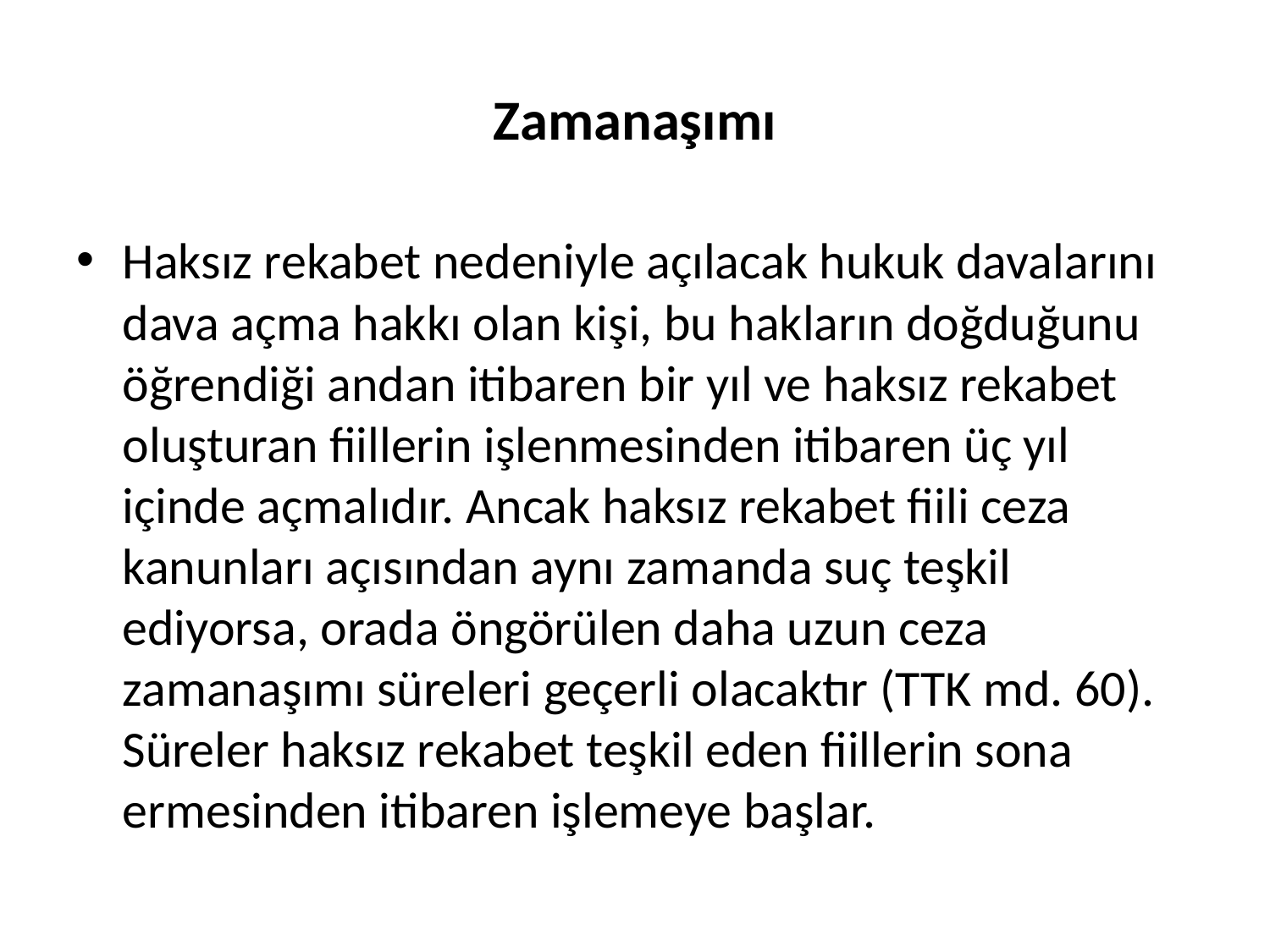

# Zamanaşımı
Haksız rekabet nedeniyle açılacak hukuk davalarını dava açma hakkı olan kişi, bu hakların doğduğunu öğrendiği andan itibaren bir yıl ve haksız rekabet oluşturan fiillerin işlenmesinden itibaren üç yıl içinde açmalıdır. Ancak haksız rekabet fiili ceza kanunları açısından aynı zamanda suç teşkil ediyorsa, orada öngörülen daha uzun ceza zamanaşımı süreleri geçerli olacaktır (TTK md. 60). Süreler haksız rekabet teşkil eden fiillerin sona ermesinden itibaren işlemeye başlar.